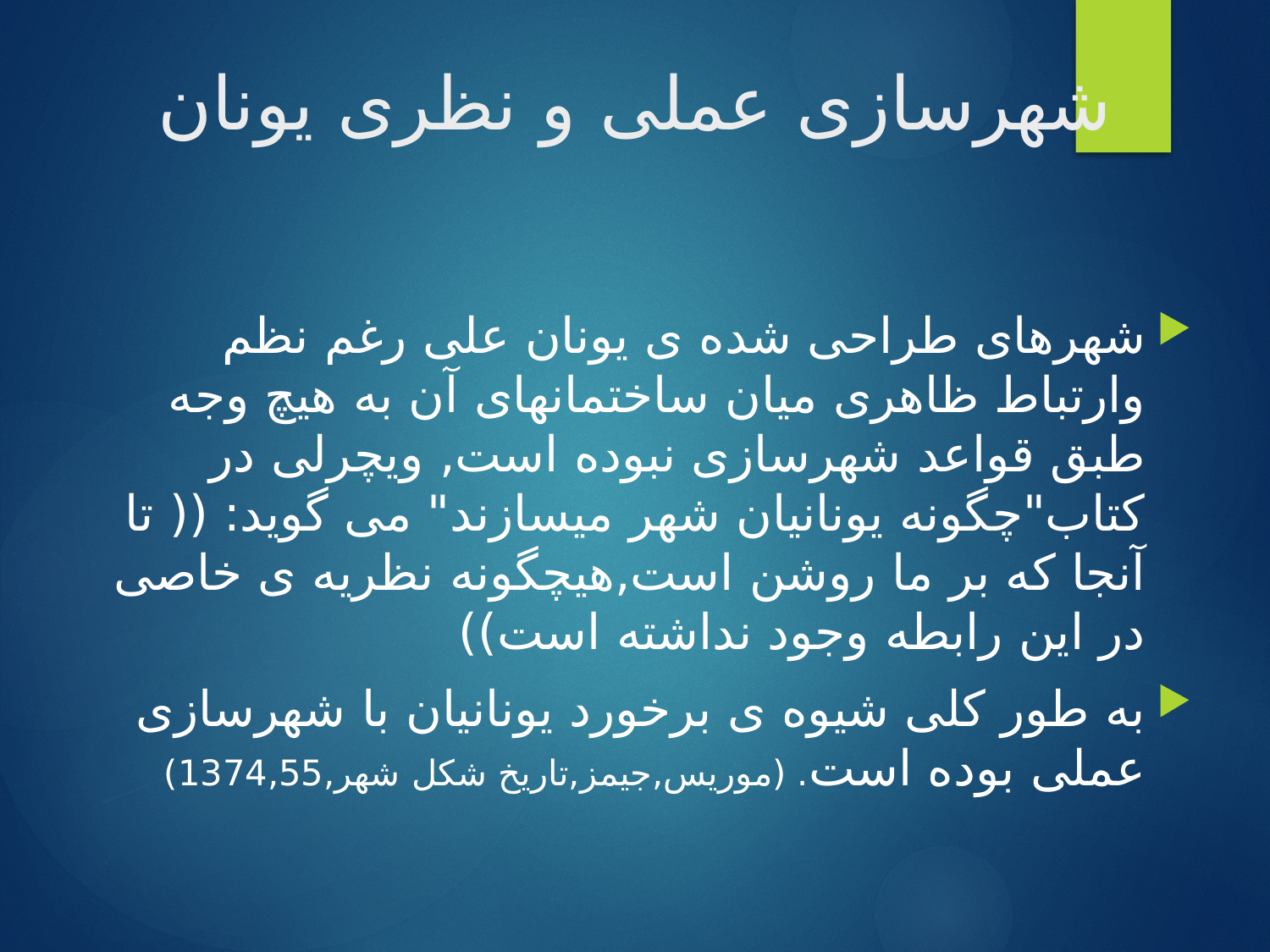

# شهرسازی عملی و نظری یونان
شهرهای طراحی شده ی یونان علی رغم نظم وارتباط ظاهری میان ساختمانهای آن به هیچ وجه طبق قواعد شهرسازی نبوده است, ویچرلی در کتاب"چگونه یونانیان شهر میسازند" می گوید: (( تا آنجا که بر ما روشن است,هیچگونه نظریه ی خاصی در این رابطه وجود نداشته است))
به طور کلی شیوه ی برخورد یونانیان با شهرسازی عملی بوده است. (موریس,جیمز,تاریخ شکل شهر,1374,55)